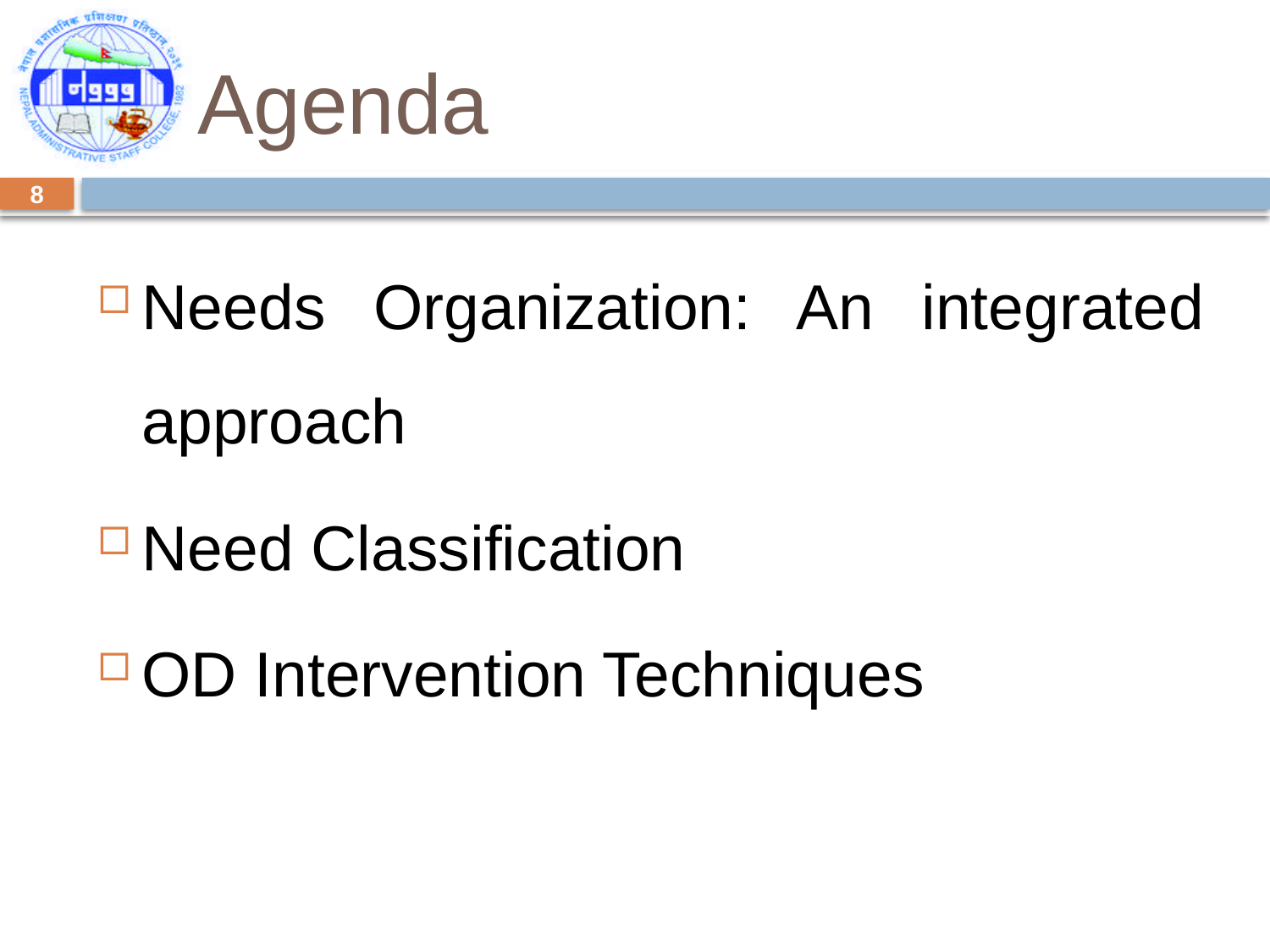

# Agenda
8
Needs Organization: An integrated approach
Need Classification
OD Intervention Techniques